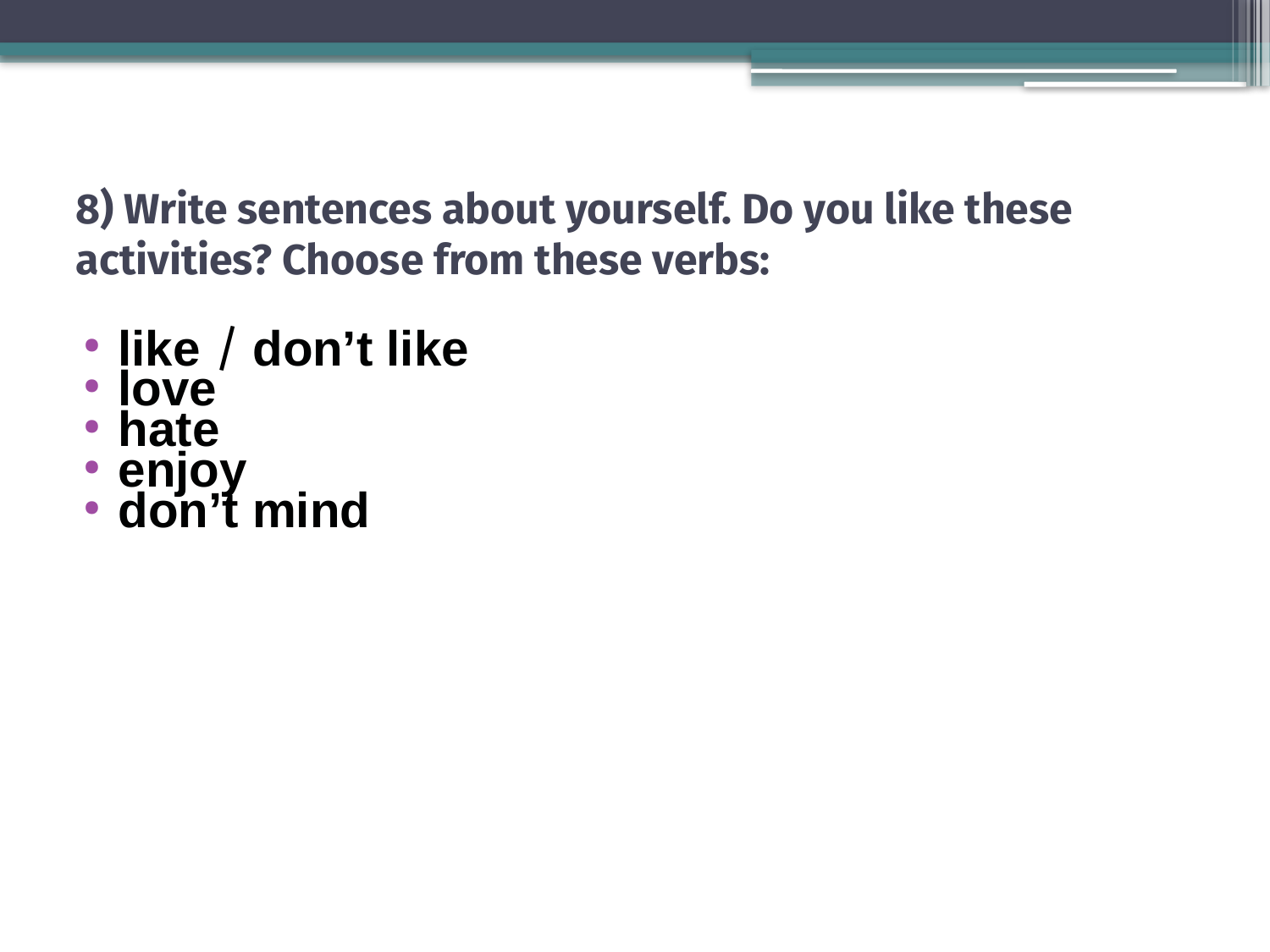

# 8) Write sentences about yourself. Do you like these activities? Choose from these verbs:
like / don’t like
love
hate
enjoy
don’t mind